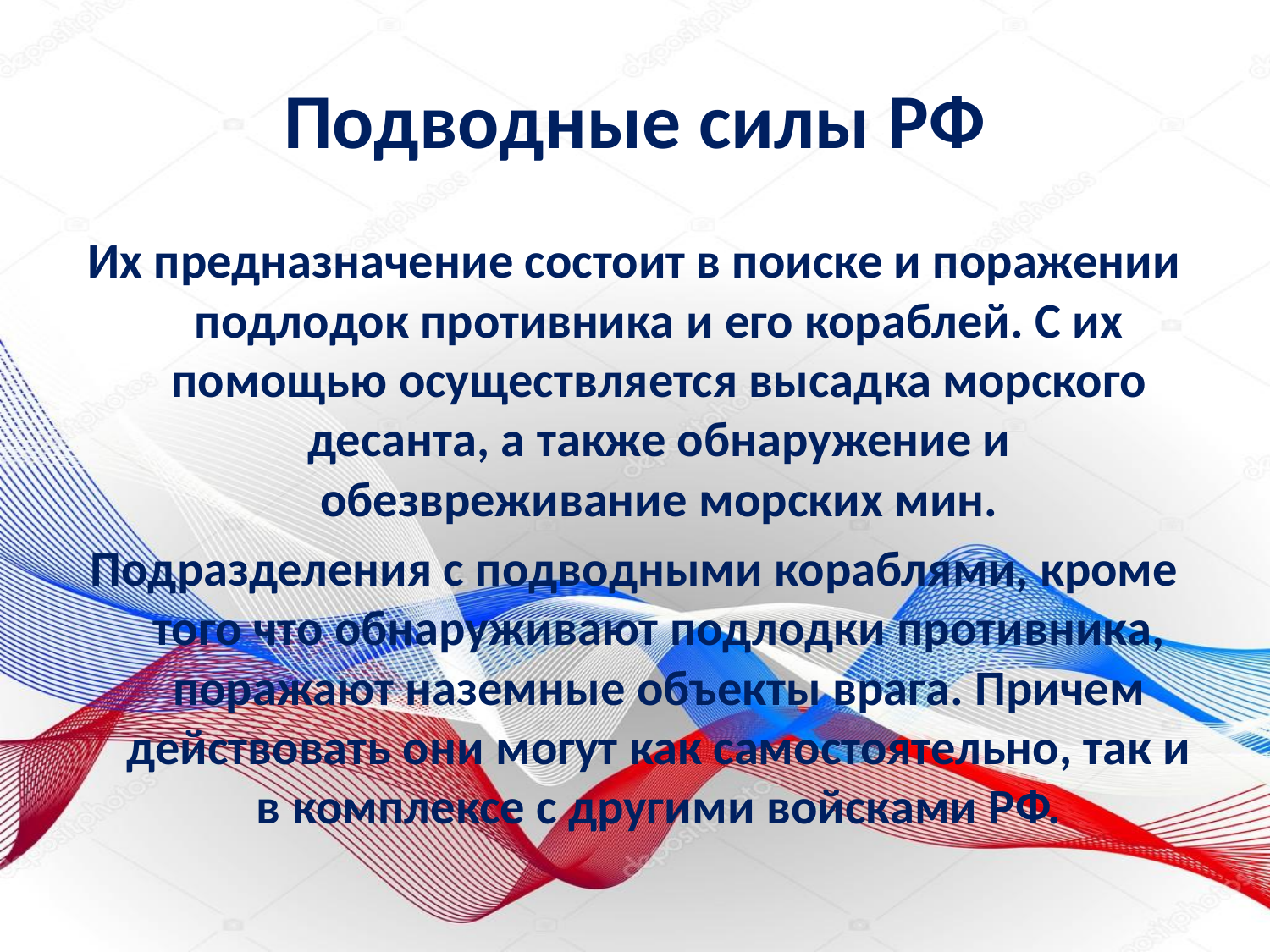

# Подводные силы РФ
Их предназначение состоит в поиске и поражении подлодок противника и его кораблей. С их помощью осуществляется высадка морского десанта, а также обнаружение и обезвреживание морских мин.
Подразделения с подводными кораблями, кроме того что обнаруживают подлодки противника, поражают наземные объекты врага. Причем действовать они могут как самостоятельно, так и в комплексе с другими войсками РФ.